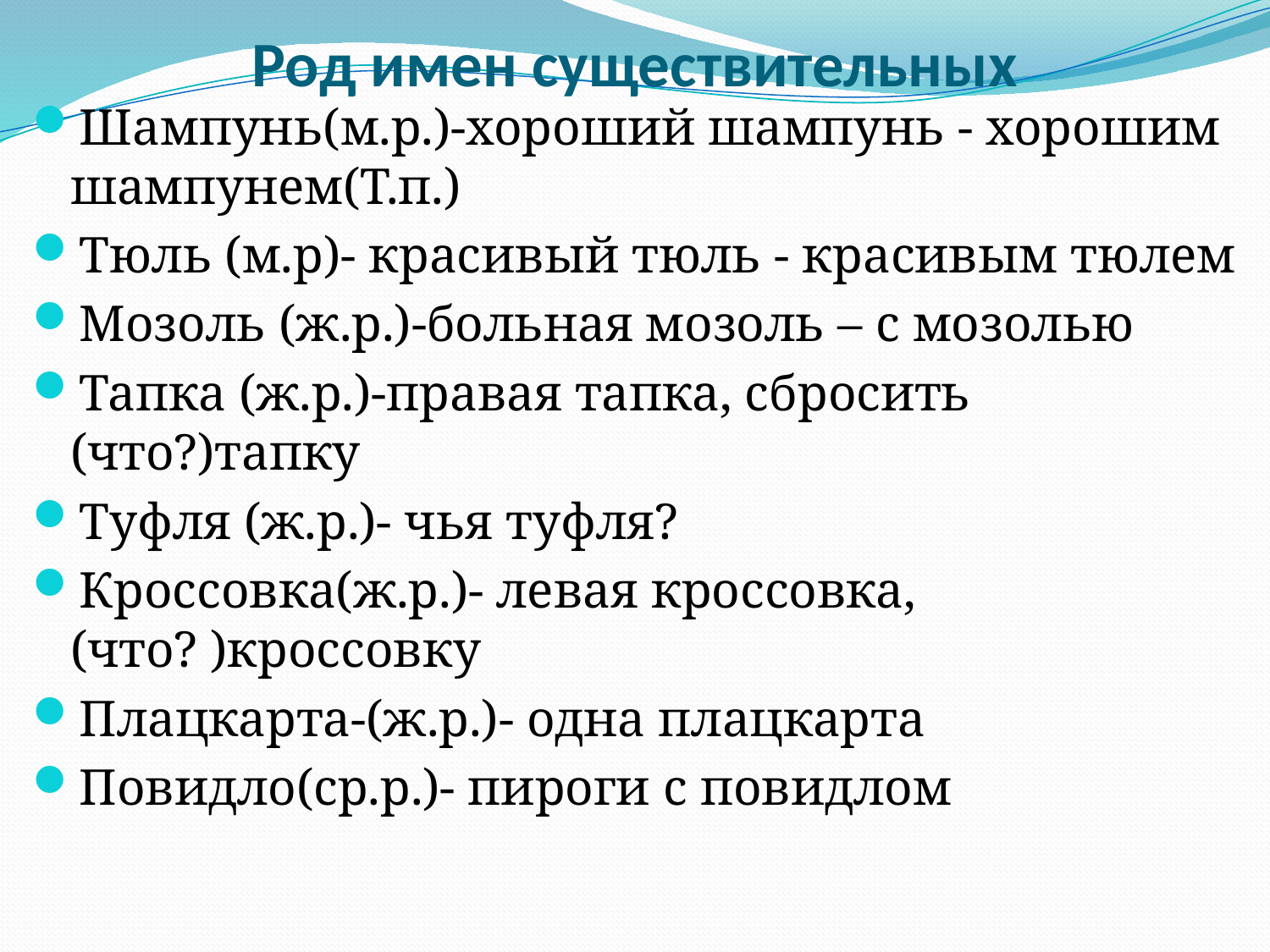

# Род имен существительных
Шампунь(м.р.)-хороший шампунь - хорошим шампунем(Т.п.)
Тюль (м.р)- красивый тюль - красивым тюлем
Мозоль (ж.р.)-больная мозоль – с мозолью
Тапка (ж.р.)-правая тапка, сбросить (что?)тапку
Туфля (ж.р.)- чья туфля?
Кроссовка(ж.р.)- левая кроссовка, (что? )кроссовку
Плацкарта-(ж.р.)- одна плацкарта
Повидло(ср.р.)- пироги с повидлом